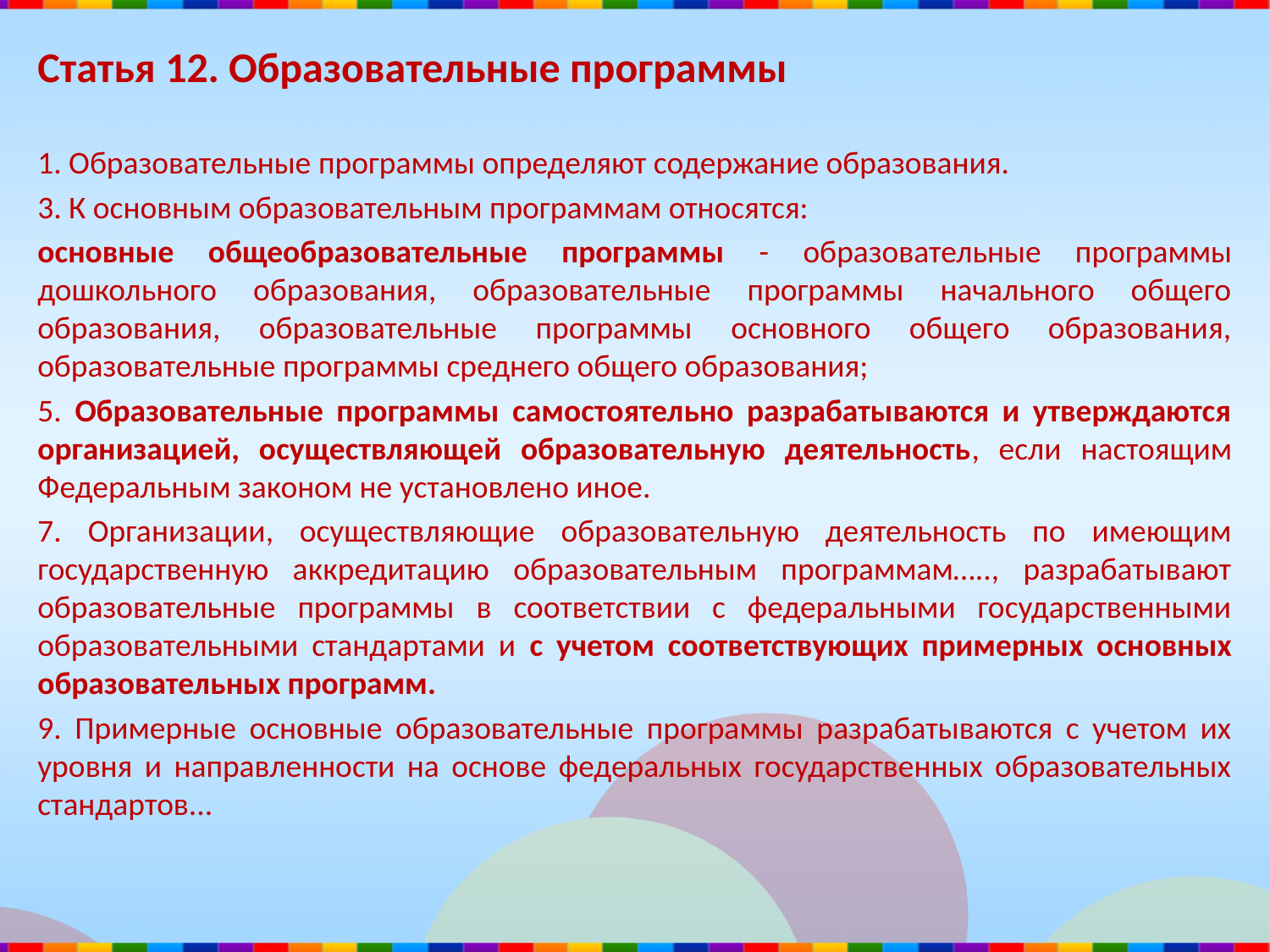

# Статья 12. Образовательные программы
1. Образовательные программы определяют содержание образования.
3. К основным образовательным программам относятся:
основные общеобразовательные программы - образовательные программы дошкольного образования, образовательные программы начального общего образования, образовательные программы основного общего образования, образовательные программы среднего общего образования;
5. Образовательные программы самостоятельно разрабатываются и утверждаются организацией, осуществляющей образовательную деятельность, если настоящим Федеральным законом не установлено иное.
7. Организации, осуществляющие образовательную деятельность по имеющим государственную аккредитацию образовательным программам….., разрабатывают образовательные программы в соответствии с федеральными государственными образовательными стандартами и с учетом соответствующих примерных основных образовательных программ.
9. Примерные основные образовательные программы разрабатываются с учетом их уровня и направленности на основе федеральных государственных образовательных стандартов...